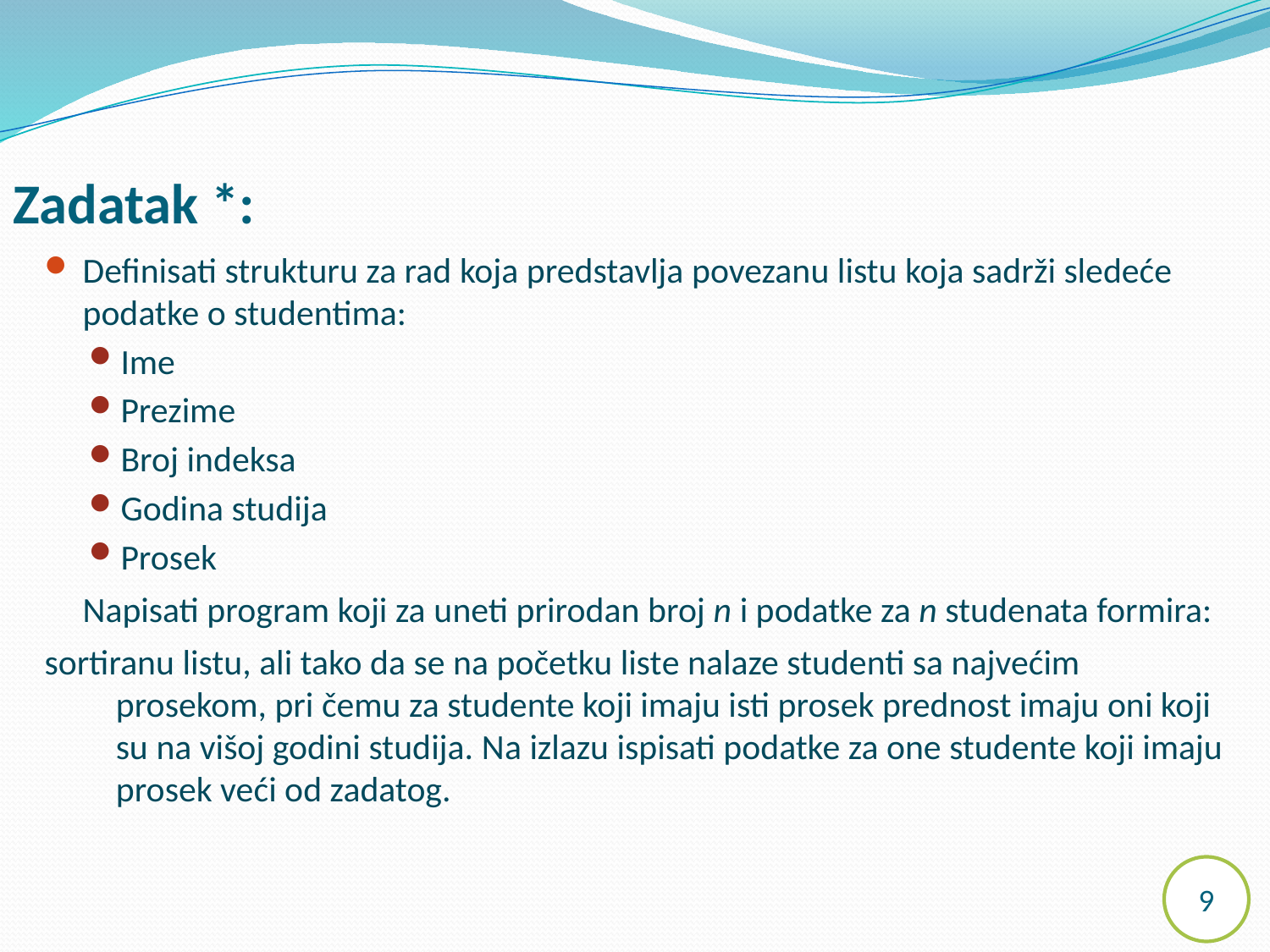

Zadatak *:
Definisati strukturu za rad koja predstavlja povezanu listu koja sadrži sledeće podatke o studentima:
Ime
Prezime
Broj indeksa
Godina studija
Prosek
	Napisati program koji za uneti prirodan broj n i podatke za n studenata formira:
sortiranu listu, ali tako da se na početku liste nalaze studenti sa najvećim prosekom, pri čemu za studente koji imaju isti prosek prednost imaju oni koji su na višoj godini studija. Na izlazu ispisati podatke za one studente koji imaju prosek veći od zadatog.
9